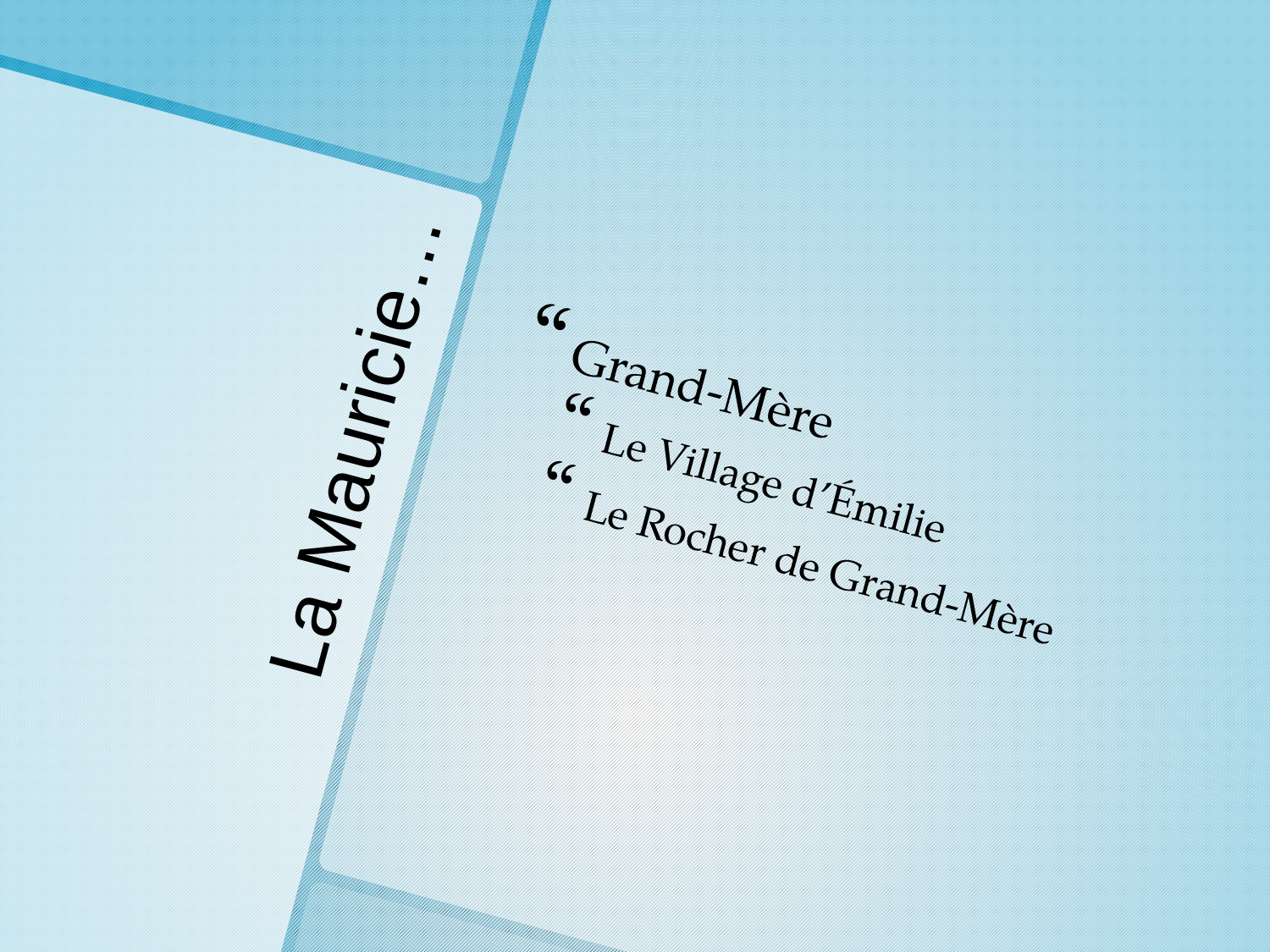

Grand-Mère
Le Village d’Émilie
Le Rocher de Grand-Mère
# La Mauricie…